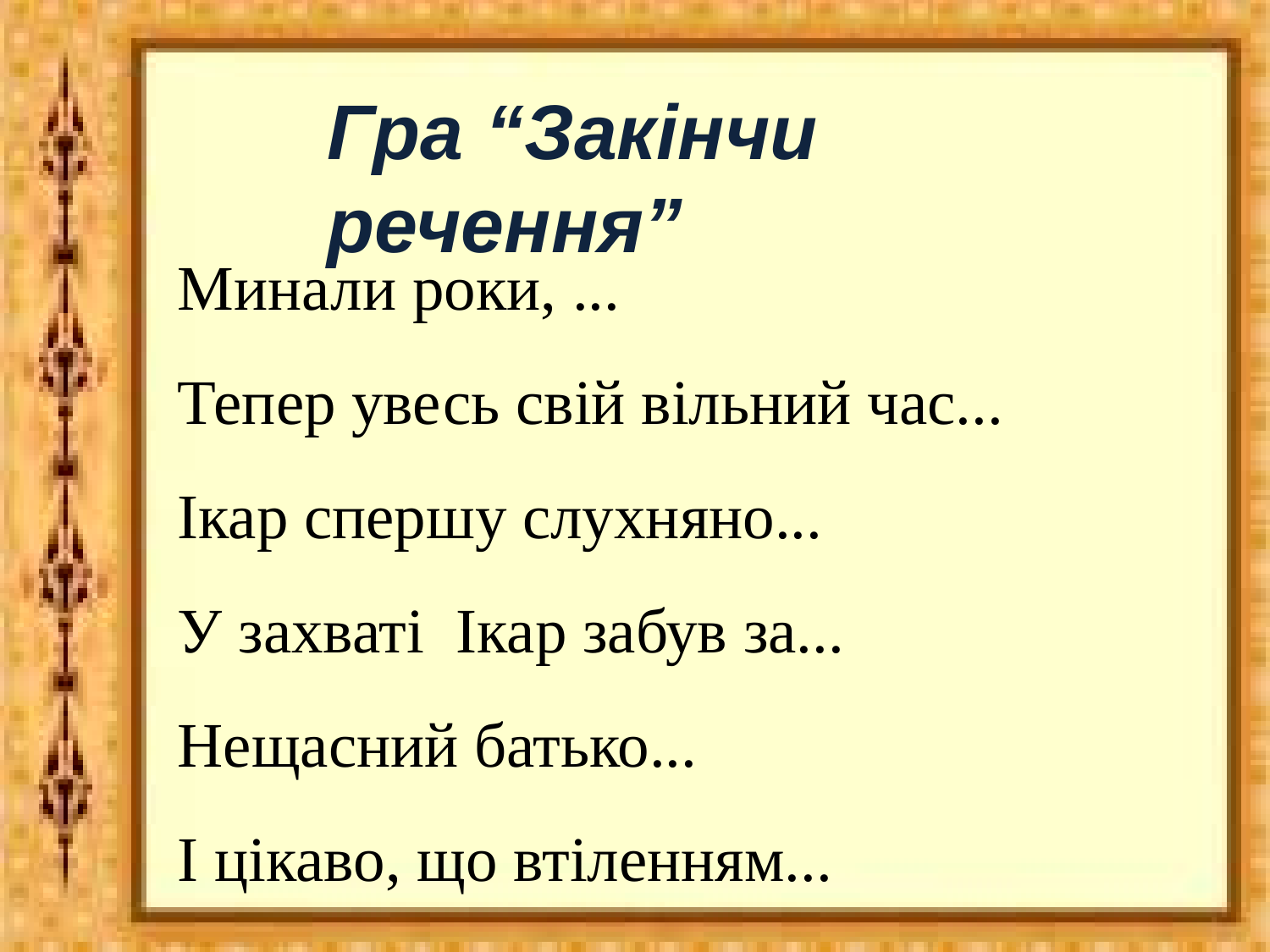

Гра “Закінчи речення”
Минали роки, ...
Тепер увесь свій вільний час...
Ікар спершу слухняно...
У захваті  Ікар забув за...
Нещасний батько...
І цікаво, що втіленням...